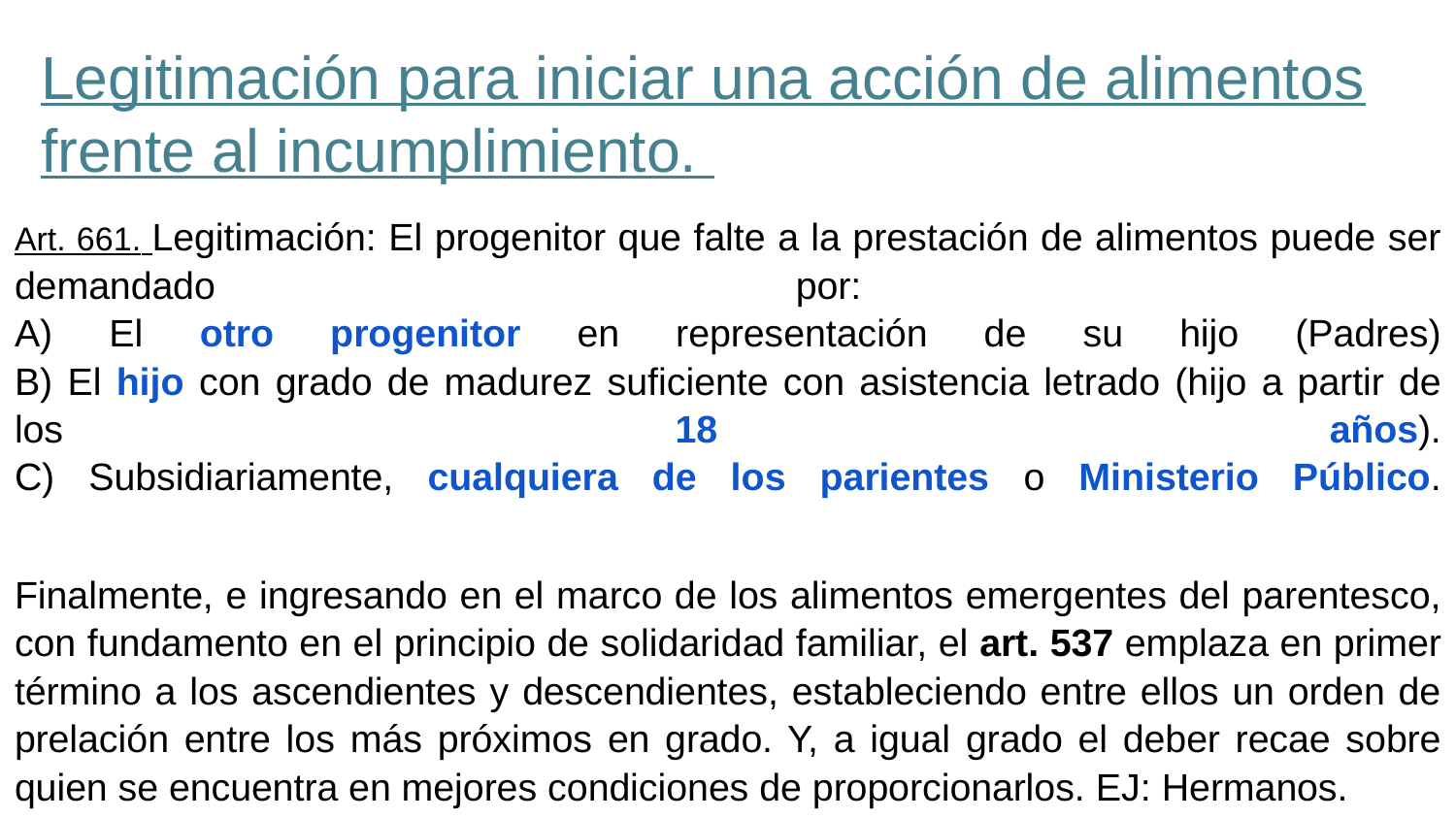

# Legitimación para iniciar una acción de alimentos frente al incumplimiento.
Art. 661. Legitimación: El progenitor que falte a la prestación de alimentos puede ser demandado por:
A) El otro progenitor en representación de su hijo (Padres)
B) El hijo con grado de madurez suficiente con asistencia letrado (hijo a partir de los 18 años).
C) Subsidiariamente, cualquiera de los parientes o Ministerio Público.
Finalmente, e ingresando en el marco de los alimentos emergentes del parentesco, con fundamento en el principio de solidaridad familiar, el art. 537 emplaza en primer término a los ascendientes y descendientes, estableciendo entre ellos un orden de prelación entre los más próximos en grado. Y, a igual grado el deber recae sobre quien se encuentra en mejores condiciones de proporcionarlos. EJ: Hermanos.